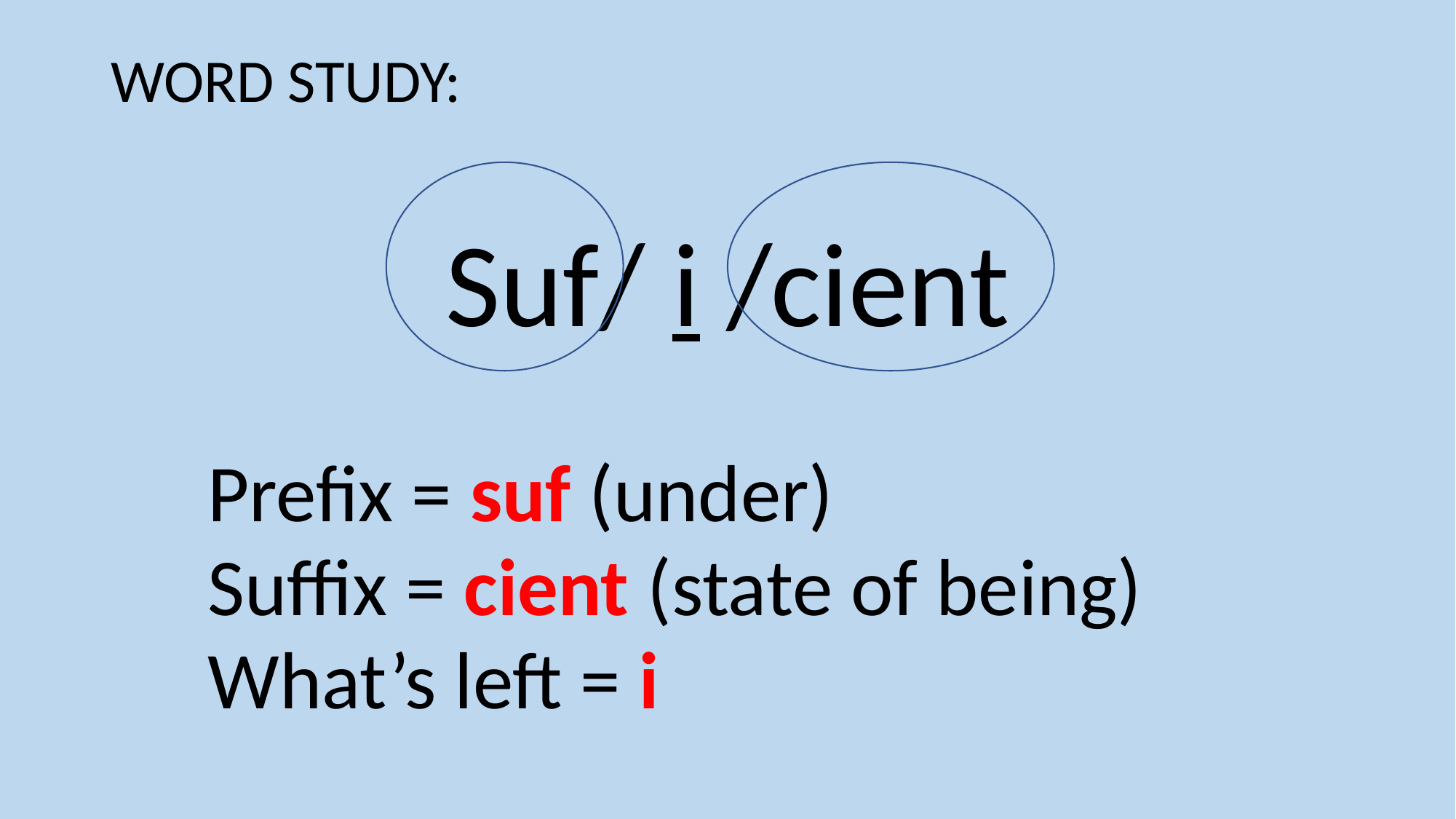

# WORD STUDY:

Suf/ i /cient

Prefix = suf (under)
Suffix = cient (state of being)
What’s left = i